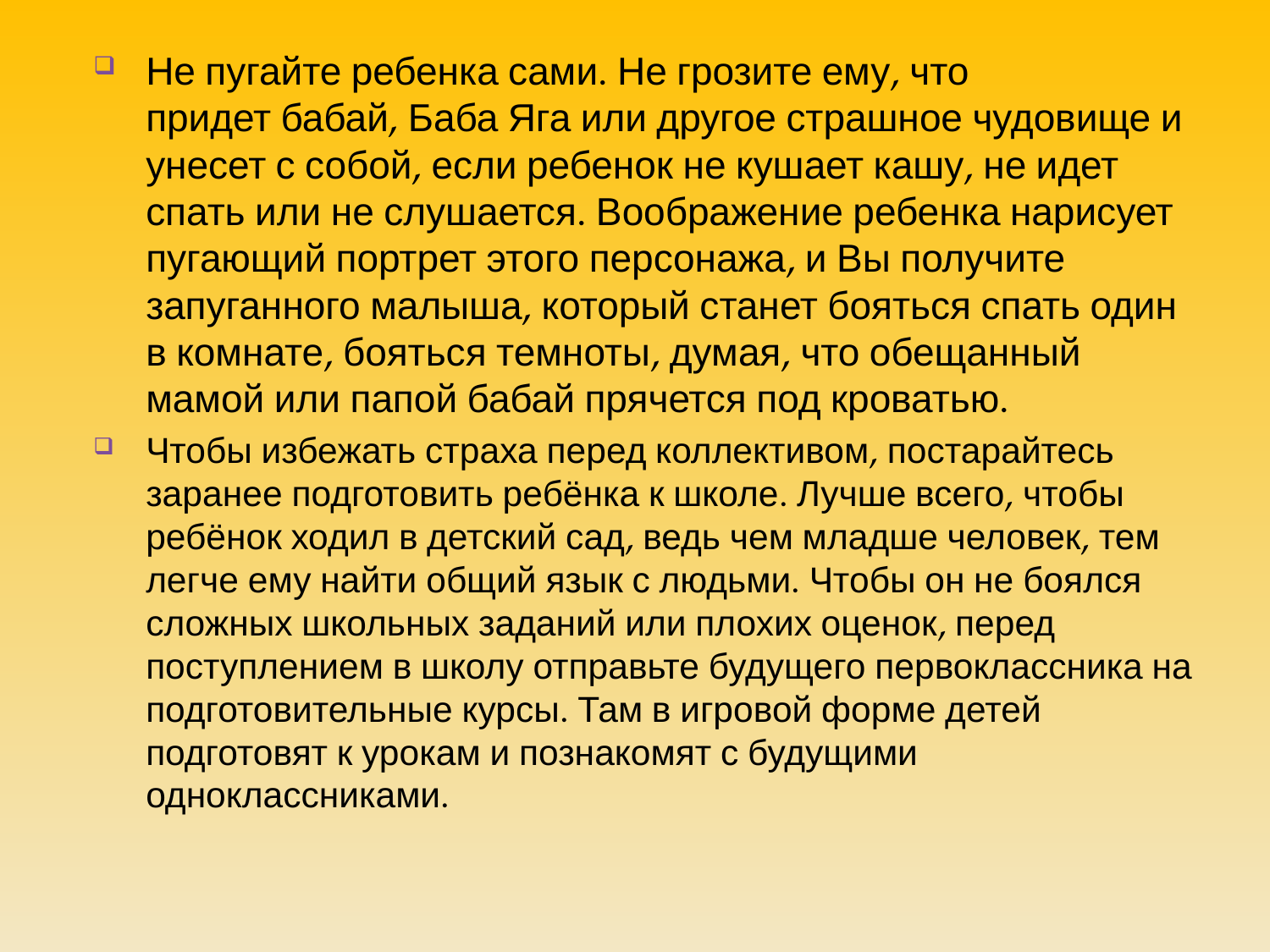

#
Не пугайте ребенка сами. Не грозите ему, что придет бабай, Баба Яга или другое страшное чудовище и унесет с собой, если ребенок не кушает кашу, не идет спать или не слушается. Воображение ребенка нарисует пугающий портрет этого персонажа, и Вы получите запуганного малыша, который станет бояться спать один в комнате, бояться темноты, думая, что обещанный мамой или папой бабай прячется под кроватью.
Чтобы избежать страха перед коллективом, постарайтесь заранее подготовить ребёнка к школе. Лучше всего, чтобы ребёнок ходил в детский сад, ведь чем младше человек, тем легче ему найти общий язык с людьми. Чтобы он не боялся сложных школьных заданий или плохих оценок, перед поступлением в школу отправьте будущего первоклассника на подготовительные курсы. Там в игровой форме детей подготовят к урокам и познакомят с будущими одноклассниками.